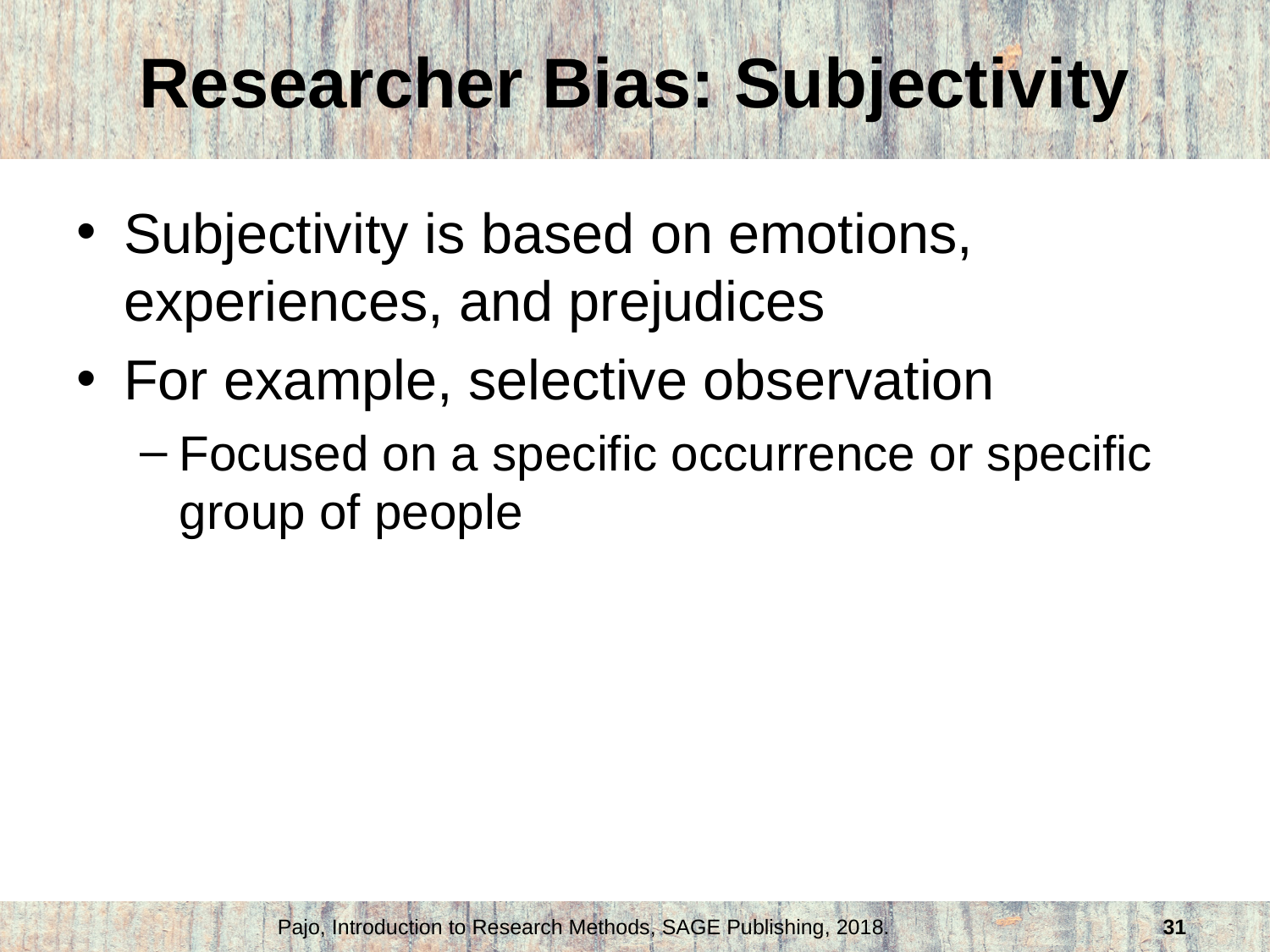

# Researcher Bias: Subjectivity
Subjectivity is based on emotions, experiences, and prejudices
For example, selective observation
Focused on a specific occurrence or specific group of people

Pajo, Introduction to Research Methods, SAGE Publishing, 2018.
31